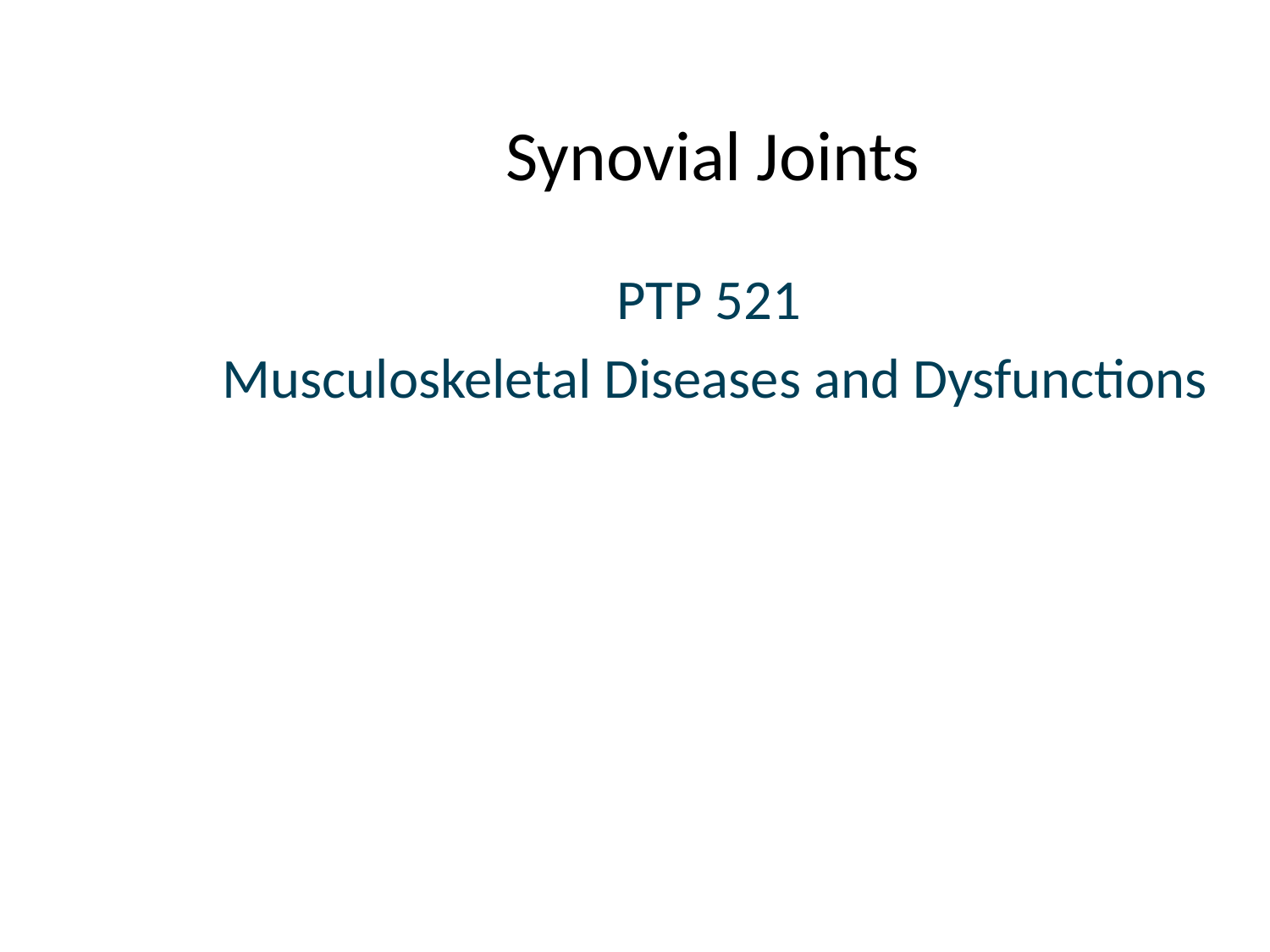

# Synovial Joints
PTP 521
Musculoskeletal Diseases and Dysfunctions